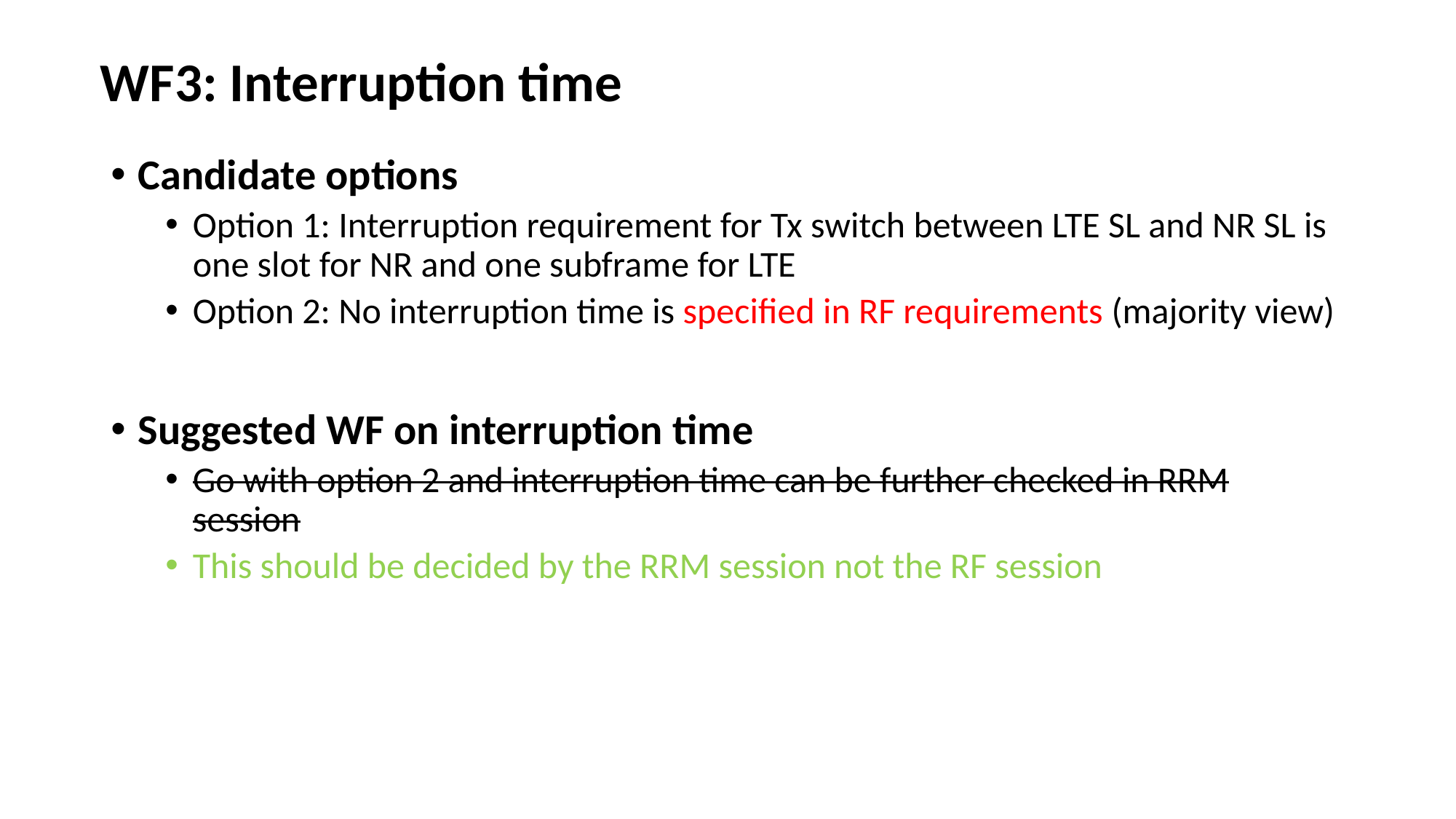

# WF3: Interruption time
Candidate options
Option 1: Interruption requirement for Tx switch between LTE SL and NR SL is one slot for NR and one subframe for LTE
Option 2: No interruption time is specified in RF requirements (majority view)

Suggested WF on interruption time
Go with option 2 and interruption time can be further checked in RRM session
This should be decided by the RRM session not the RF session